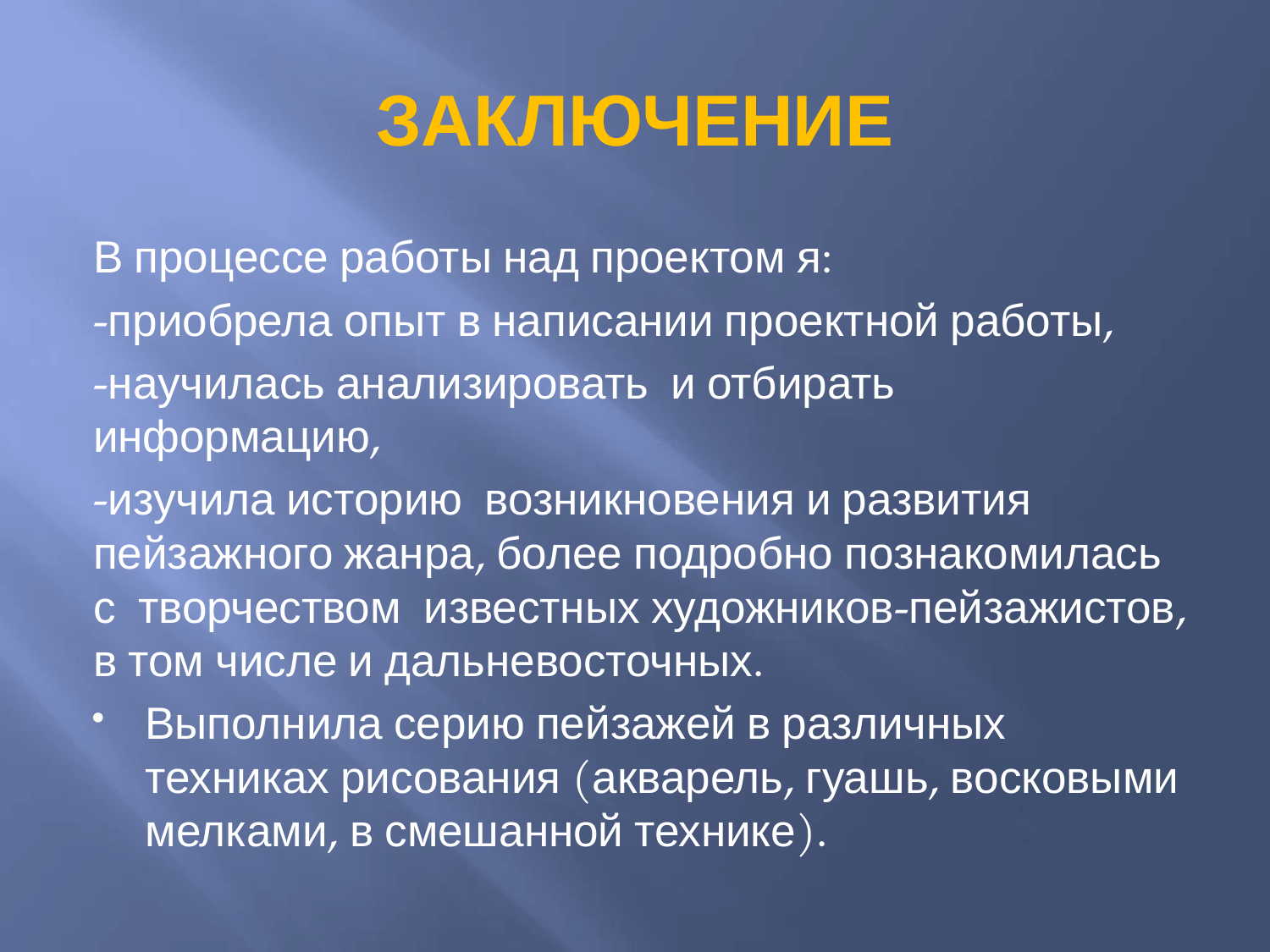

# ЗАКЛЮЧЕНИЕ
В процессе работы над проектом я:
-приобрела опыт в написании проектной работы,
-научилась анализировать  и отбирать  информацию,
-изучила историю  возникновения и развития пейзажного жанра, более подробно познакомилась с  творчеством  известных художников-пейзажистов, в том числе и дальневосточных.
Выполнила серию пейзажей в различных техниках рисования (акварель, гуашь, восковыми мелками, в смешанной технике).